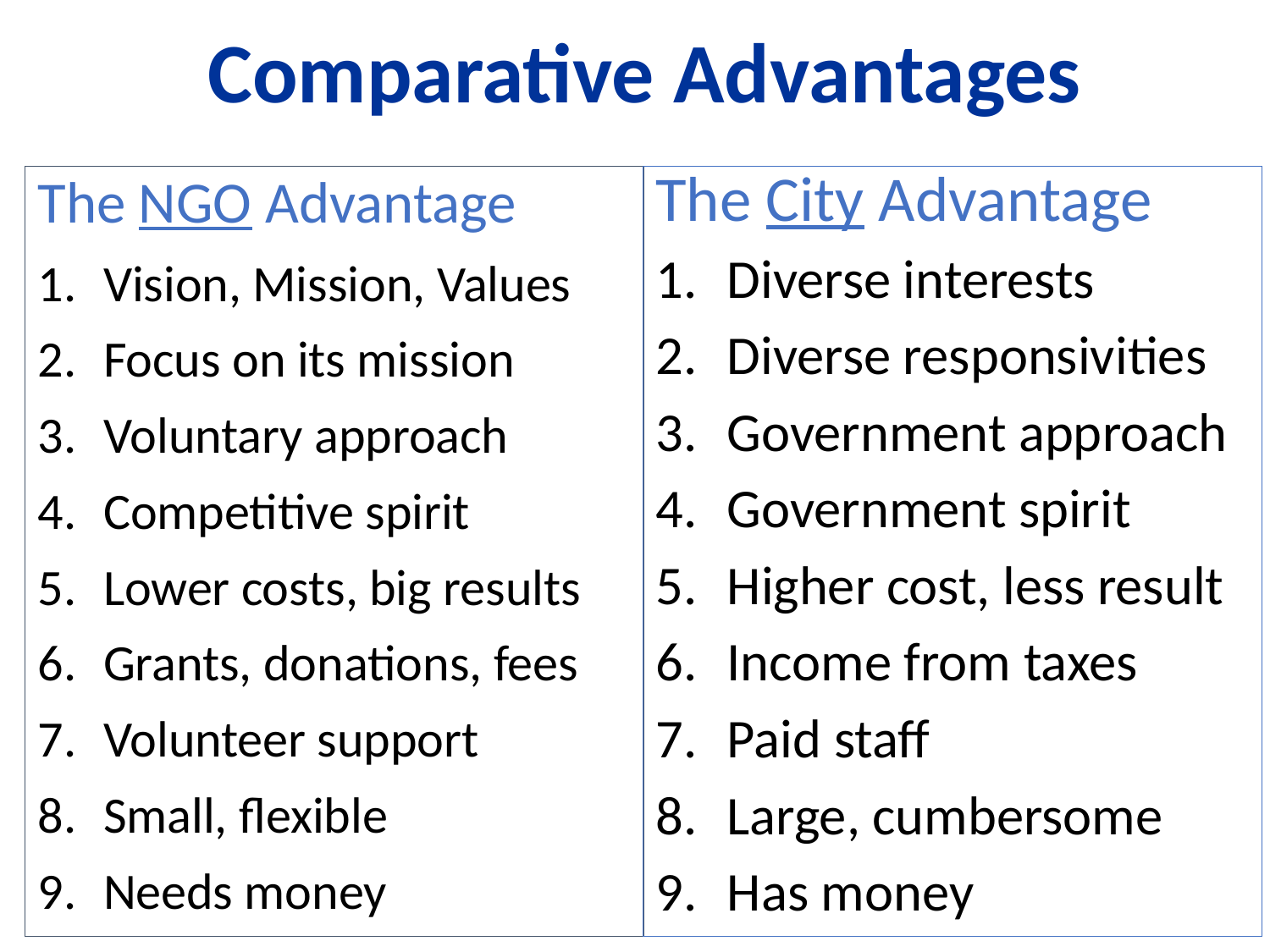

# Comparative Advantages
The City Advantage
Diverse interests
Diverse responsivities
Government approach
Government spirit
Higher cost, less result
Income from taxes
Paid staff
Large, cumbersome
Has money
The NGO Advantage
Vision, Mission, Values
Focus on its mission
Voluntary approach
Competitive spirit
Lower costs, big results
Grants, donations, fees
Volunteer support
Small, flexible
Needs money